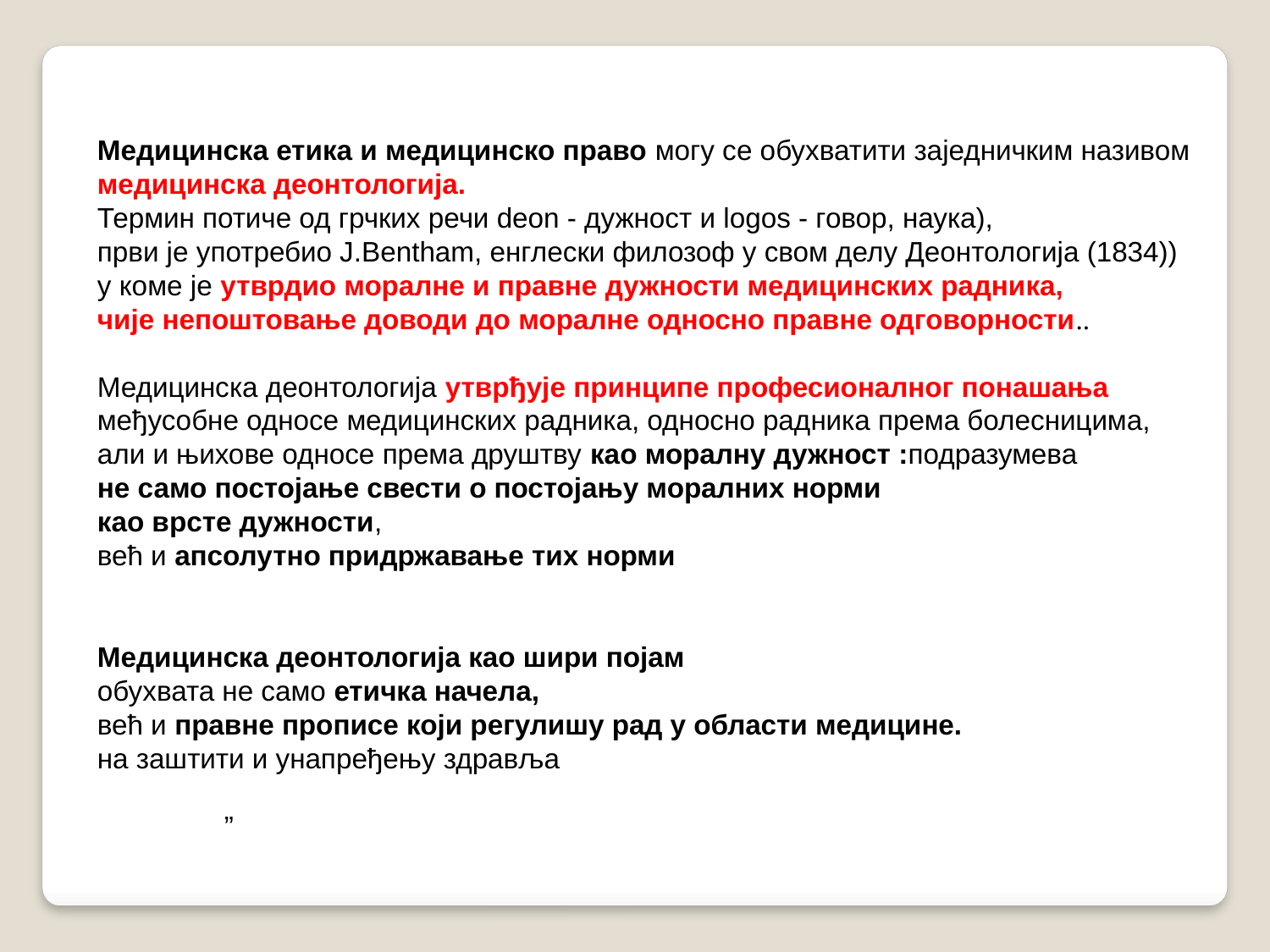

Медицинска етика и медицинско право могу се обухватити заједничким називом медицинска деонтологија.
Термин потиче од грчких речи deon - дужност и logos - говор, наука),
први је употребио Ј.Bentham, енглески филозоф у свом делу Деонтологија (1834))
у коме је утврдио моралне и правне дужности медицинских радника,
чије непоштовање доводи до моралне односно правне одговорности..

Медицинска деонтологија утврђује принципе професионалног понашања
међусобне односе медицинских радника, односно радника према болесницима,
али и њихове односе према друштву као моралну дужност :подразумева
не само постојање свести о постојању моралних норми
као врсте дужности,
већ и апсолутно придржавање тих норми

Медицинска деонтологија као шири појам
обухвата не само етичка начела,
већ и правне прописе који регулишу рад у области медицине.
на заштити и унапређењу здравља

	”